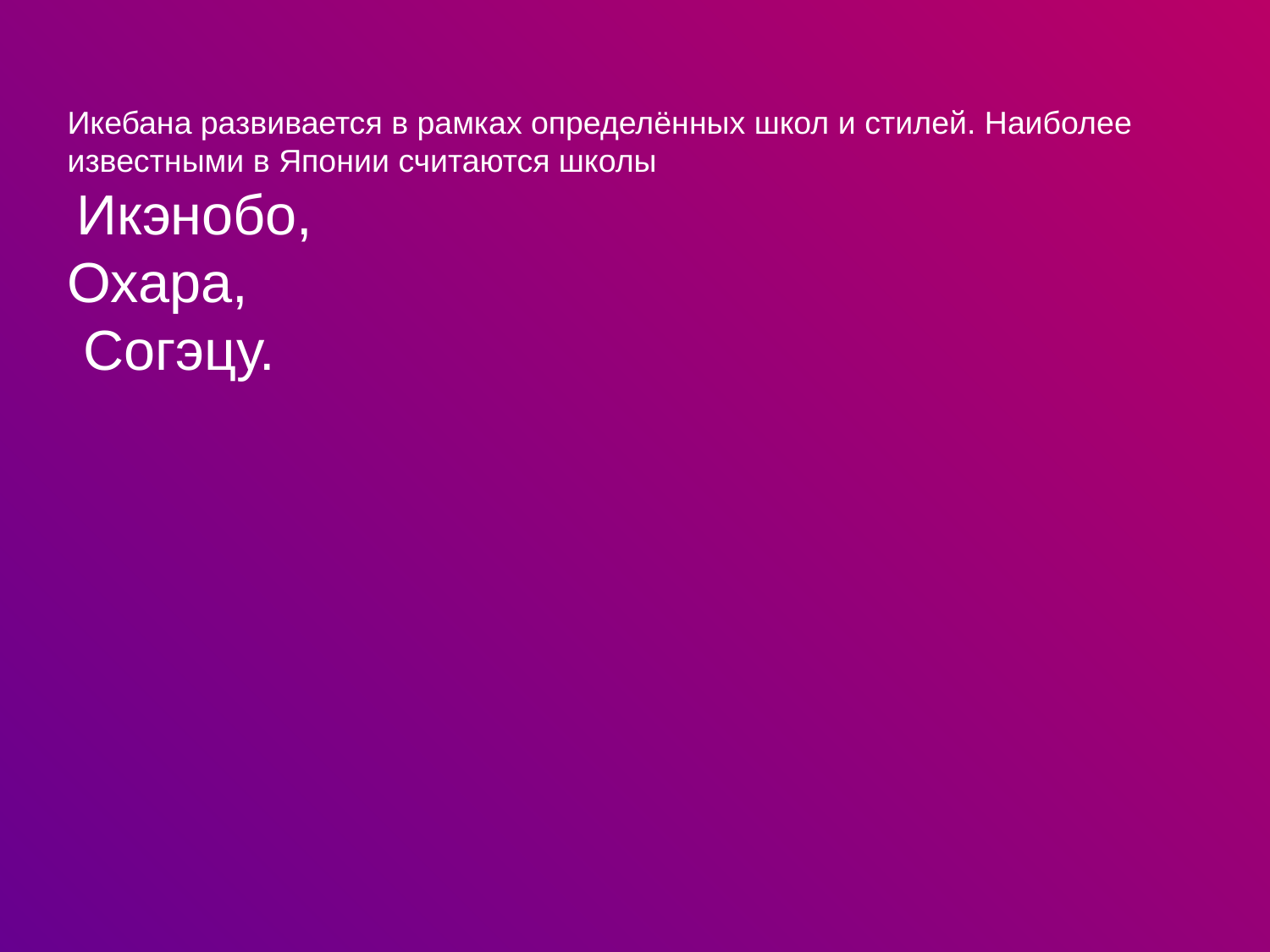

Икебана развивается в рамках определённых школ и стилей. Наиболее известными в Японии считаются школы
 Икэнобо,
Охара,
 Согэцу.